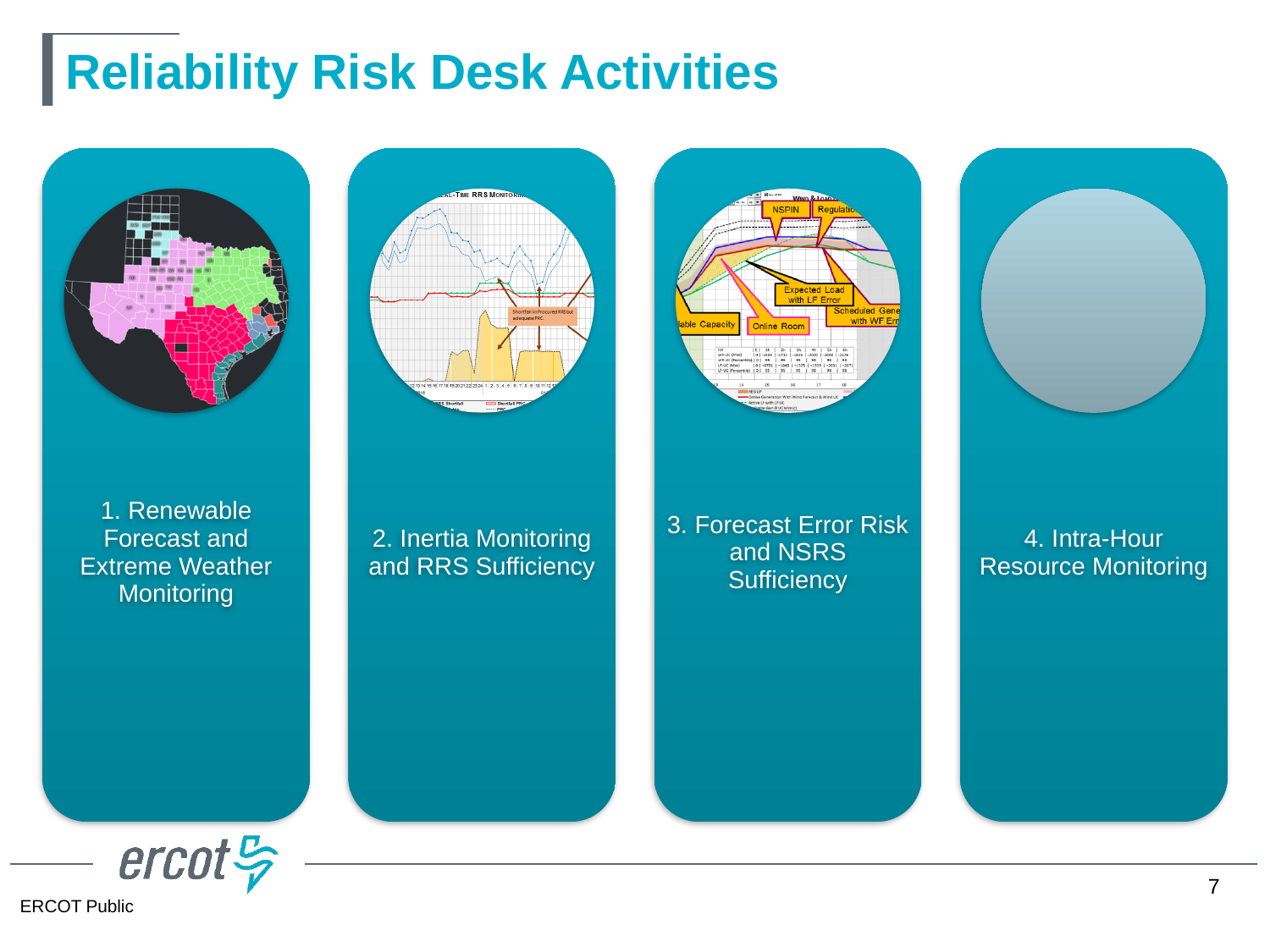

# Reliability Risk Desk Activities
1. Renewable Forecast and Extreme Weather Monitoring
3. Forecast Error Risk and NSRS Sufficiency
4. Intra-Hour Resource Monitoring
2. Inertia Monitoring and RRS Sufficiency
7